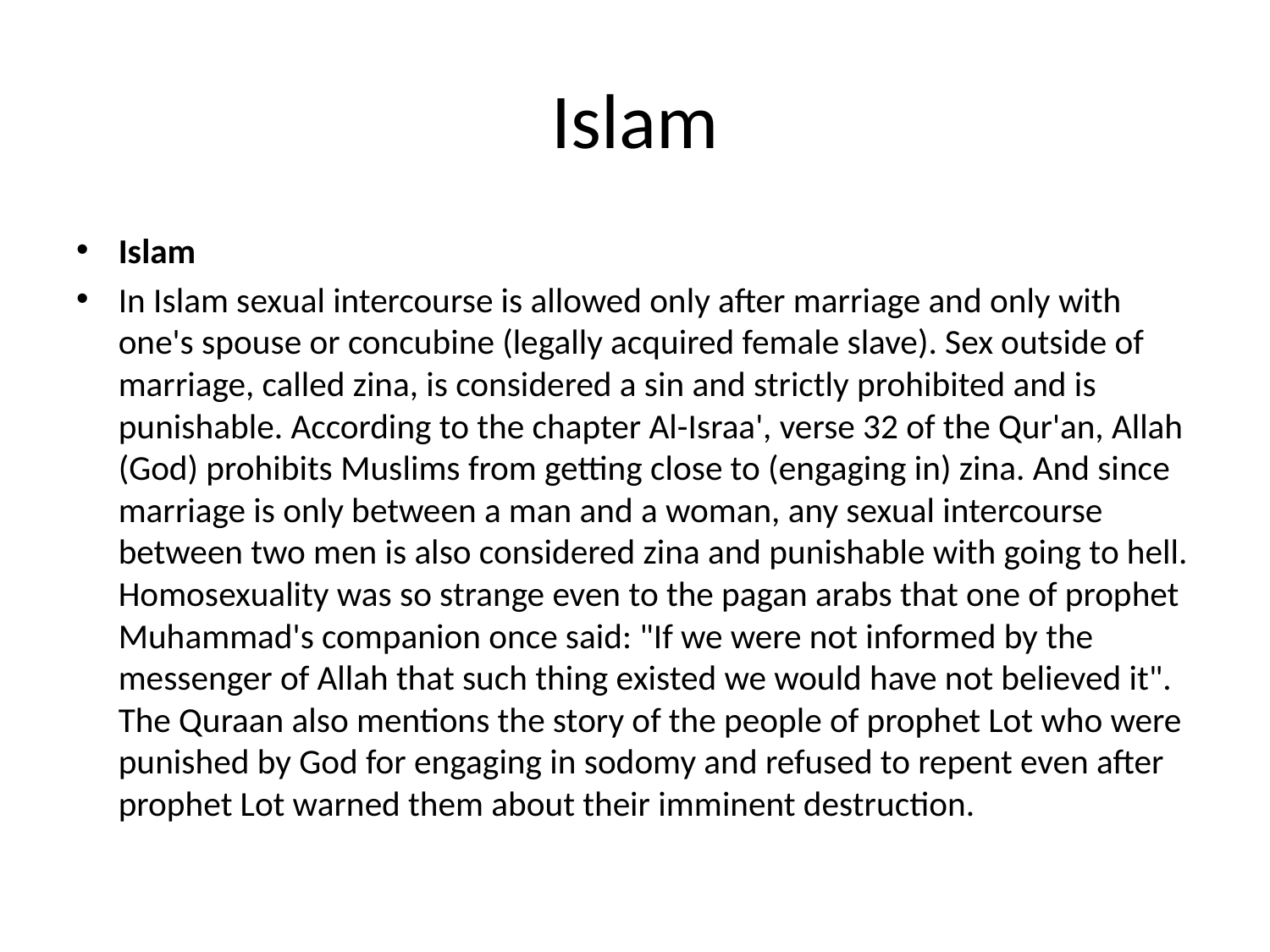

# Islam
Islam
In Islam sexual intercourse is allowed only after marriage and only with one's spouse or concubine (legally acquired female slave). Sex outside of marriage, called zina, is considered a sin and strictly prohibited and is punishable. According to the chapter Al-Israa', verse 32 of the Qur'an, Allah (God) prohibits Muslims from getting close to (engaging in) zina. And since marriage is only between a man and a woman, any sexual intercourse between two men is also considered zina and punishable with going to hell. Homosexuality was so strange even to the pagan arabs that one of prophet Muhammad's companion once said: "If we were not informed by the messenger of Allah that such thing existed we would have not believed it". The Quraan also mentions the story of the people of prophet Lot who were punished by God for engaging in sodomy and refused to repent even after prophet Lot warned them about their imminent destruction.